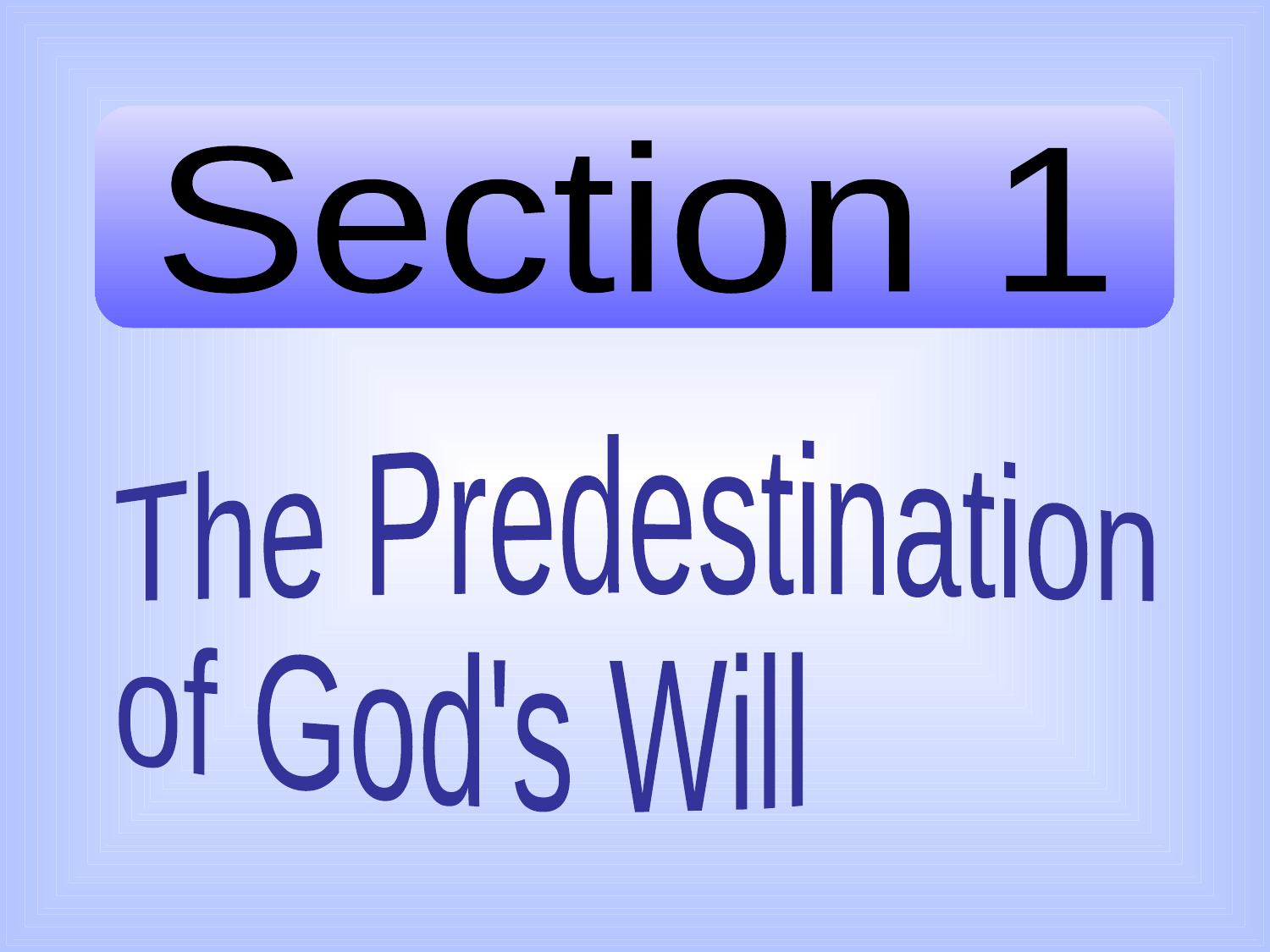

Section 1
The Predestination
of God's Will